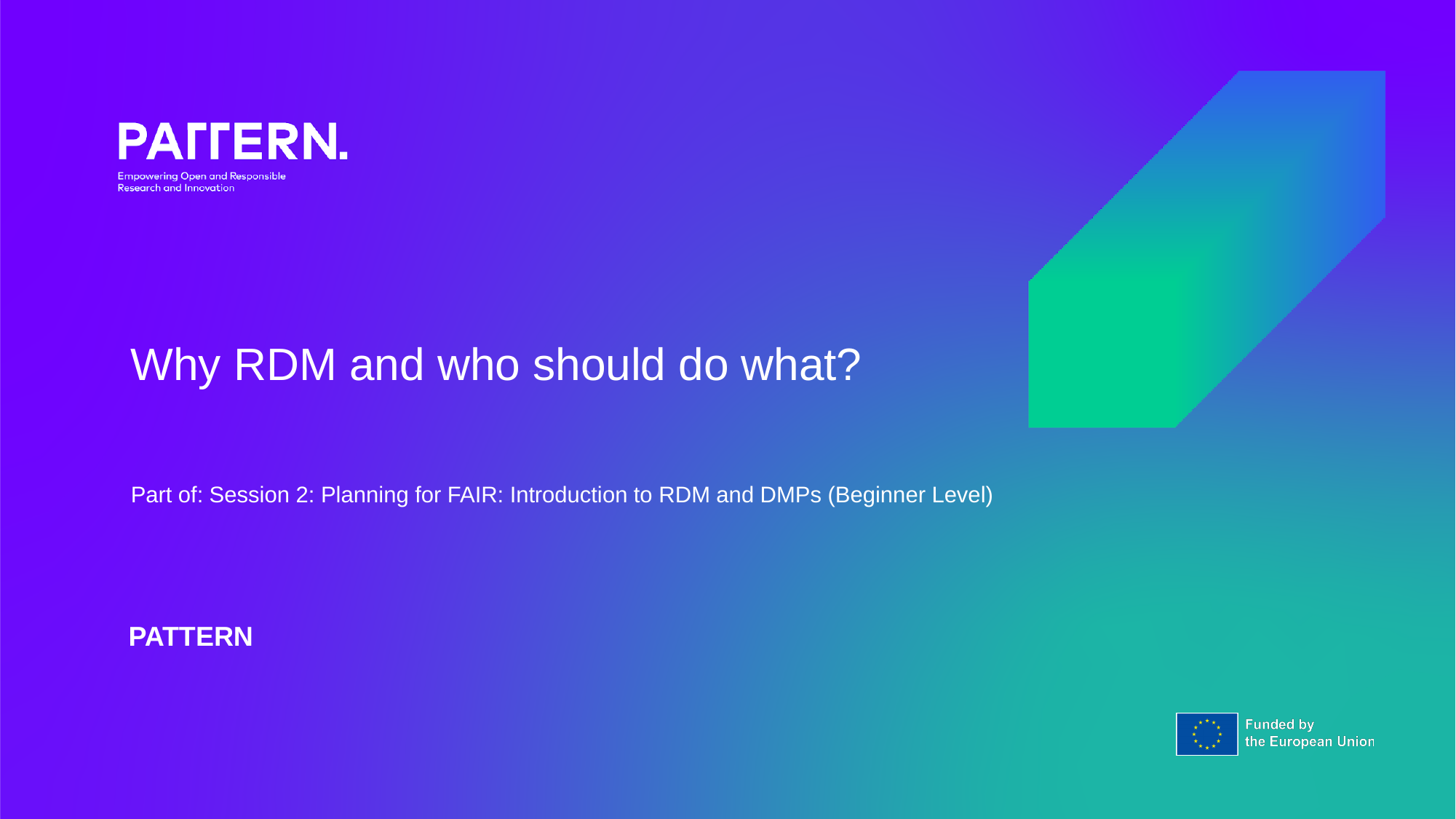

# Why RDM and who should do what?
Part of: Session 2: Planning for FAIR: Introduction to RDM and DMPs (Beginner Level)
PATTERN